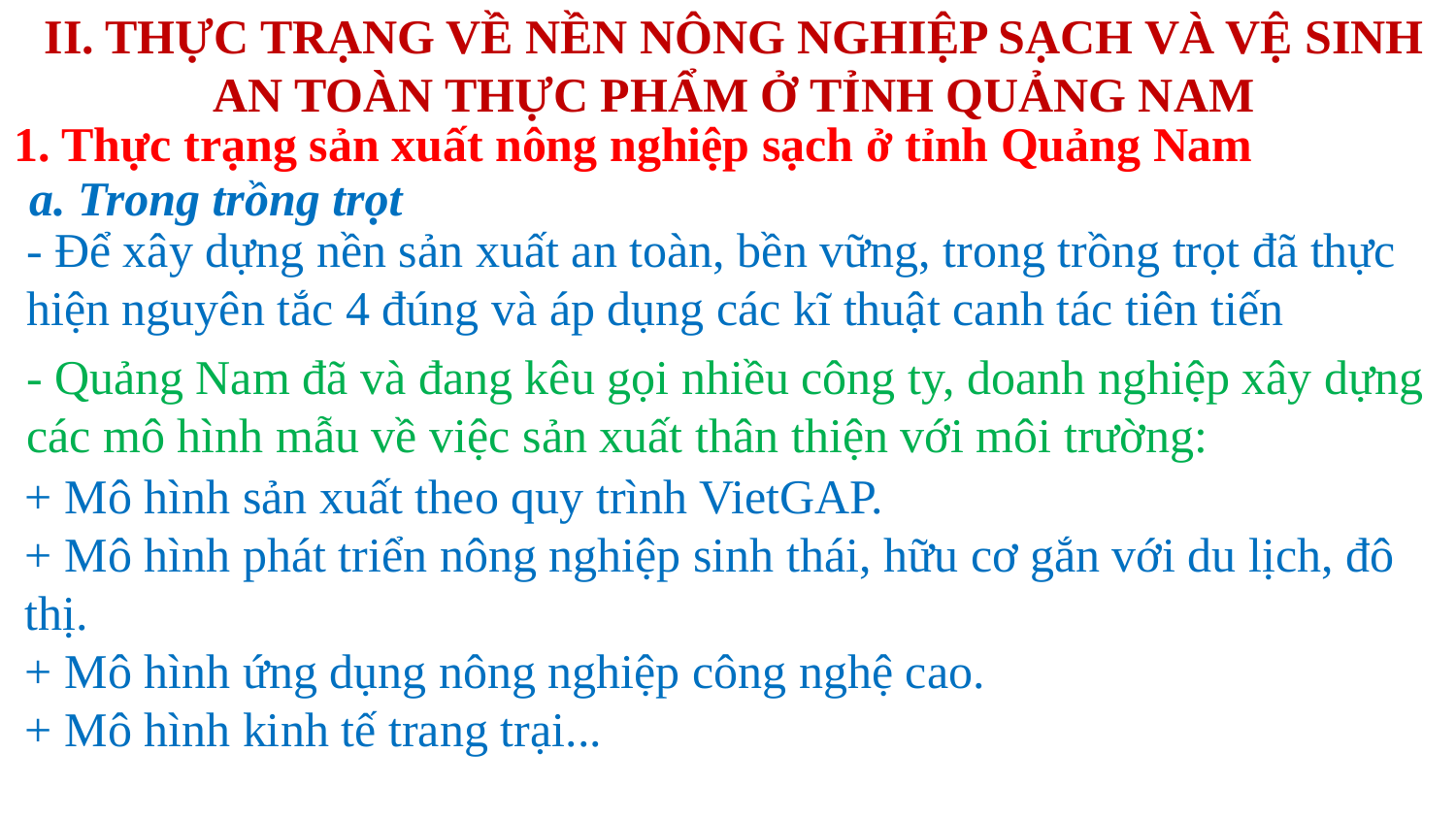

II. THỰC TRẠNG VỀ NỀN NÔNG NGHIỆP SẠCH VÀ VỆ SINH AN TOÀN THỰC PHẨM Ở TỈNH QUẢNG NAM
1. Thực trạng sản xuất nông nghiệp sạch ở tỉnh Quảng Nam
a. Trong trồng trọt
- Để xây dựng nền sản xuất an toàn, bền vững, trong trồng trọt đã thực hiện nguyên tắc 4 đúng và áp dụng các kĩ thuật canh tác tiên tiến
- Quảng Nam đã và đang kêu gọi nhiều công ty, doanh nghiệp xây dựng các mô hình mẫu về việc sản xuất thân thiện với môi trường:
+ Mô hình sản xuất theo quy trình VietGAP.
+ Mô hình phát triển nông nghiệp sinh thái, hữu cơ gắn với du lịch, đô thị.
+ Mô hình ứng dụng nông nghiệp công nghệ cao.
+ Mô hình kinh tế trang trại...